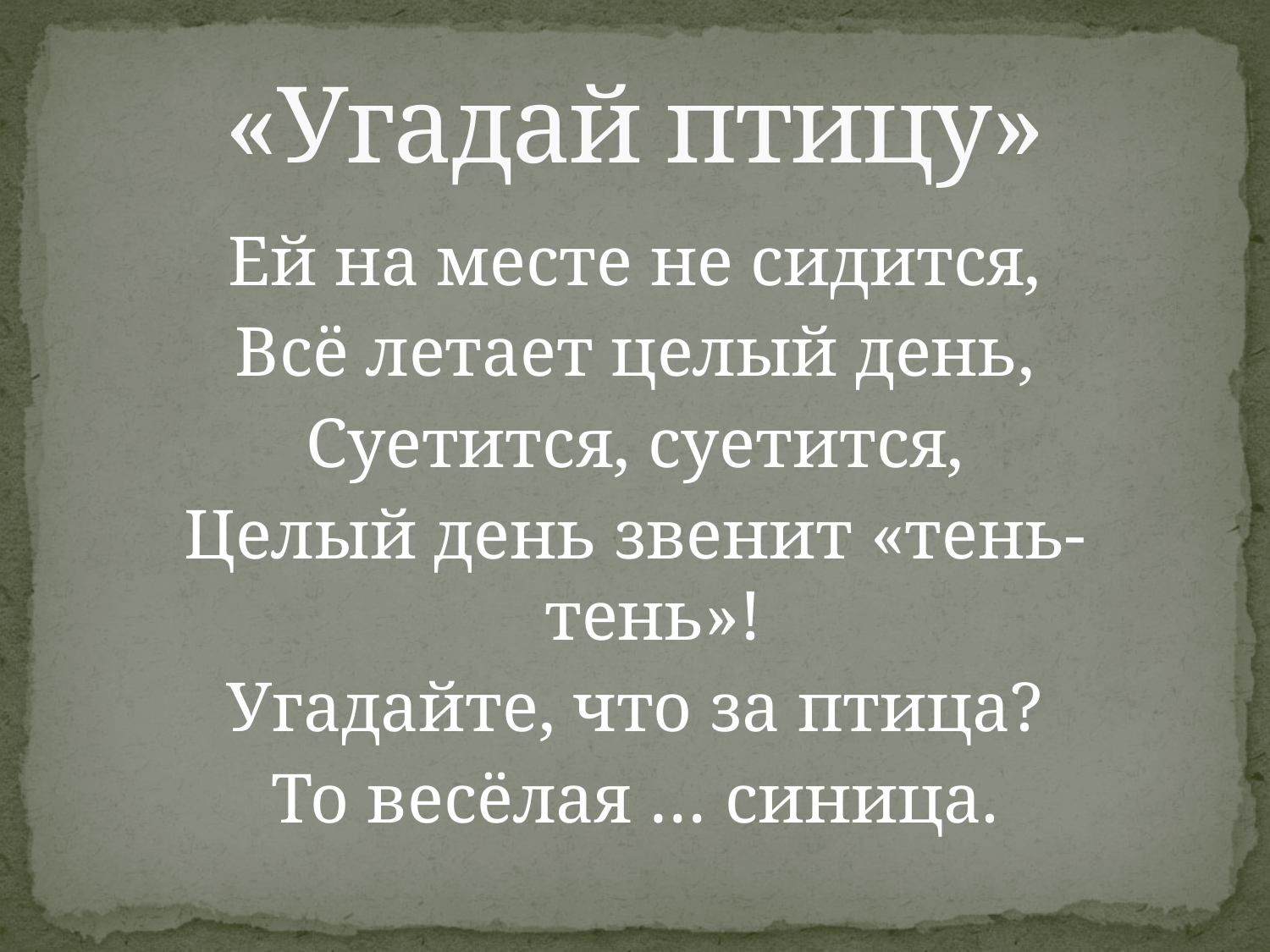

# «Угадай птицу»
Ей на месте не сидится,
Всё летает целый день,
Суетится, суетится,
Целый день звенит «тень-тень»!
Угадайте, что за птица?
То весёлая … синица.